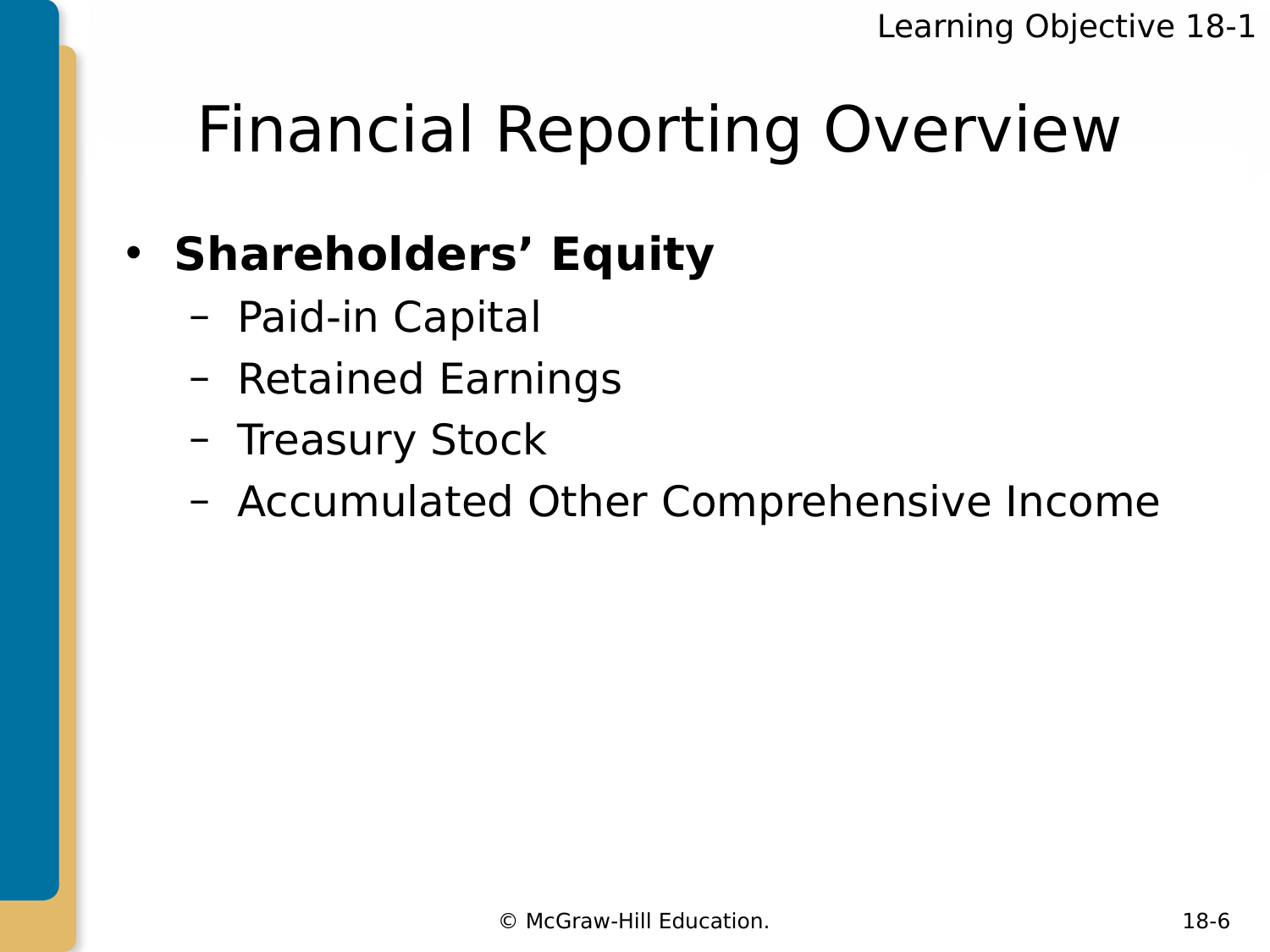

Learning Objective 18-1
# Financial Reporting Overview
Shareholders’ Equity
Paid-in Capital
Retained Earnings
Treasury Stock
Accumulated Other Comprehensive Income